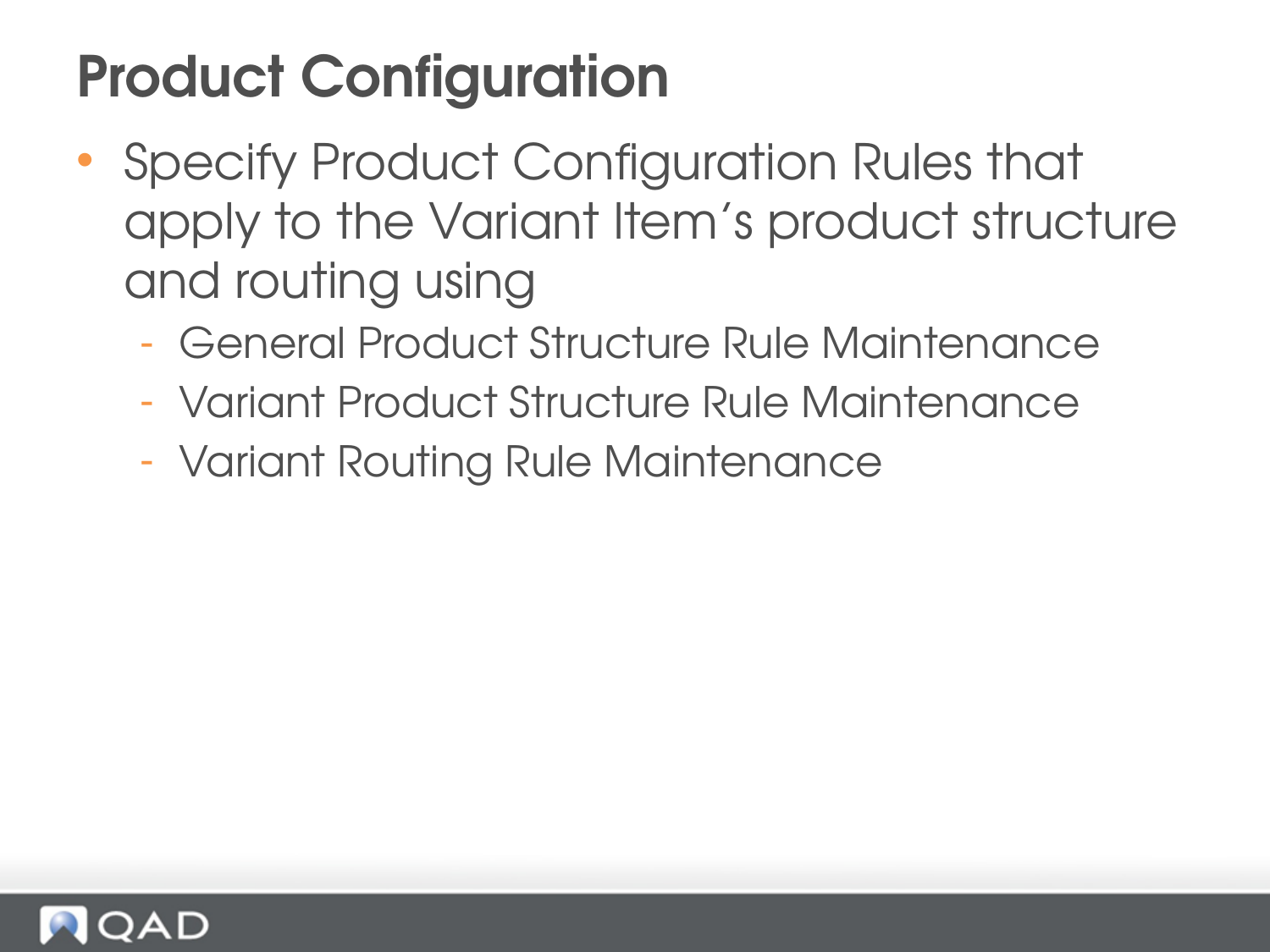

# Product Configuration
Specify Product Configuration Rules that apply to the Variant Item’s product structure and routing using
General Product Structure Rule Maintenance
Variant Product Structure Rule Maintenance
Variant Routing Rule Maintenance